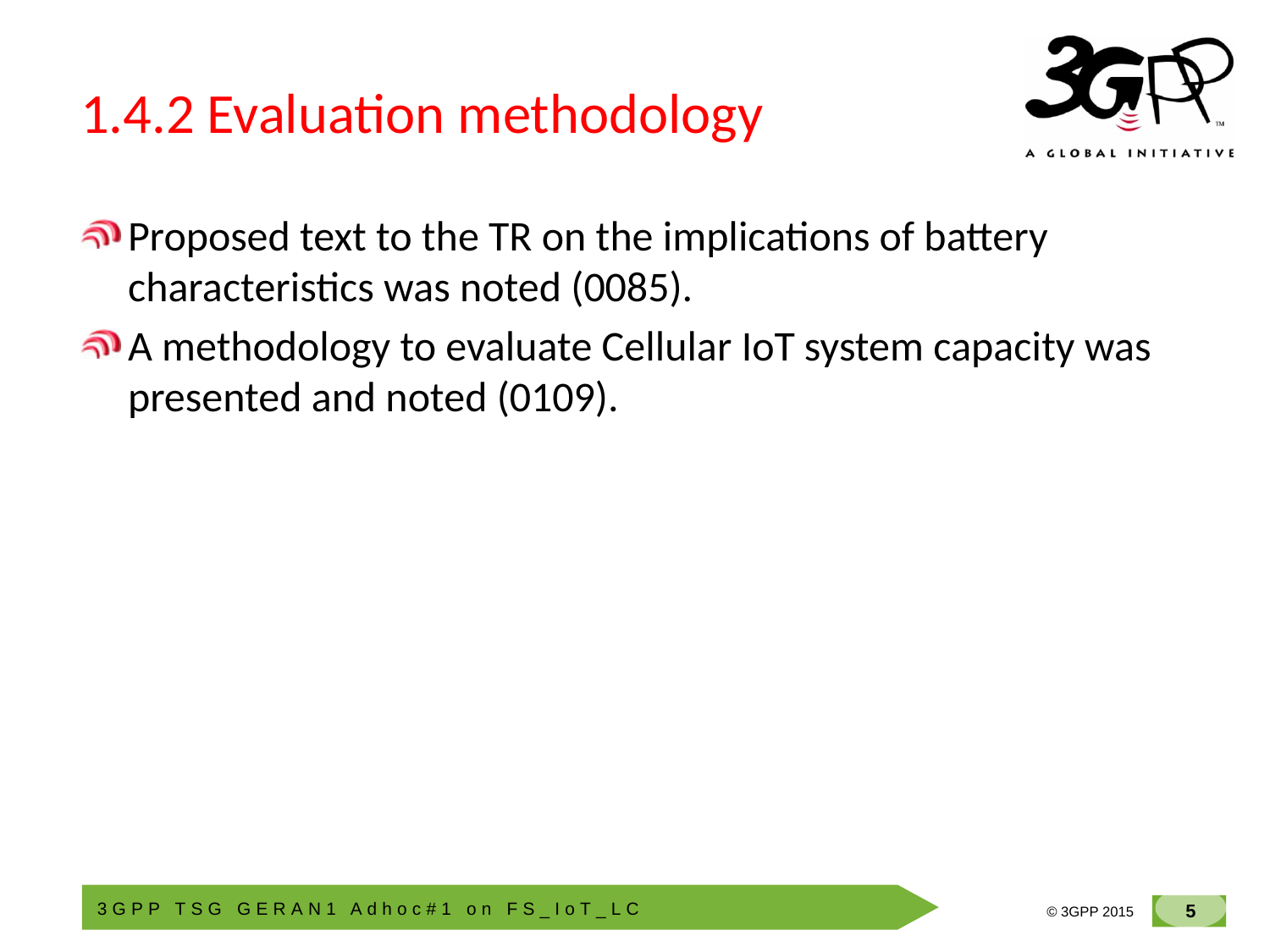

# 1.4.2 Evaluation methodology
Proposed text to the TR on the implications of battery characteristics was noted (0085).
A methodology to evaluate Cellular IoT system capacity was presented and noted (0109).